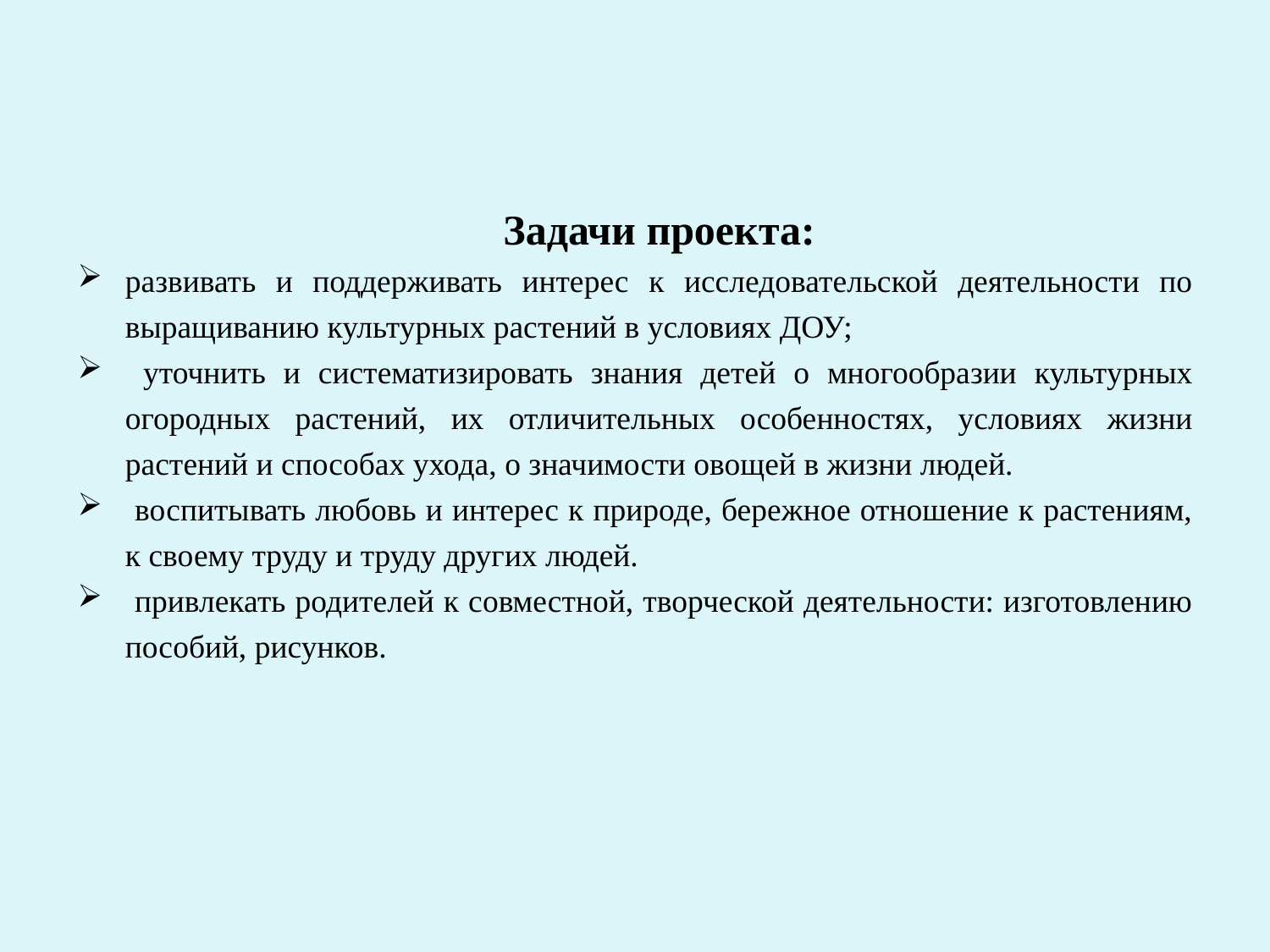

Задачи проекта:
развивать и поддерживать интерес к исследовательской деятельности по выращиванию культурных растений в условиях ДОУ;
 уточнить и систематизировать знания детей о многообразии культурных огородных растений, их отличительных особенностях, условиях жизни растений и способах ухода, о значимости овощей в жизни людей.
 воспитывать любовь и интерес к природе, бережное отношение к растениям, к своему труду и труду других людей.
 привлекать родителей к совместной, творческой деятельности: изготовлению пособий, рисунков.